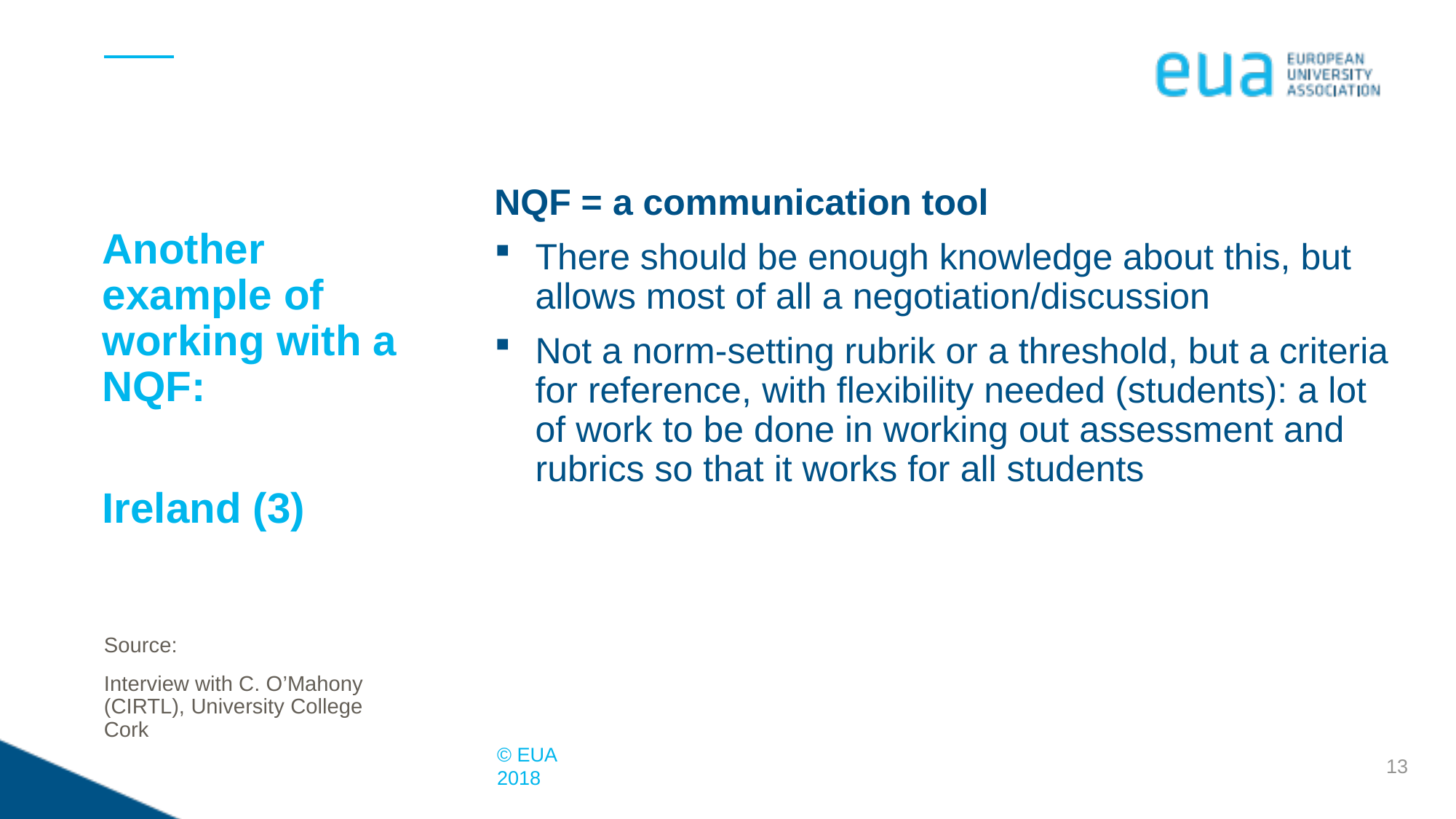

NQF = a communication tool
There should be enough knowledge about this, but allows most of all a negotiation/discussion
Not a norm-setting rubrik or a threshold, but a criteria for reference, with flexibility needed (students): a lot of work to be done in working out assessment and rubrics so that it works for all students
Another example of working with a NQF:

Ireland (3)
Source:
Interview with C. O’Mahony (CIRTL), University College Cork
13